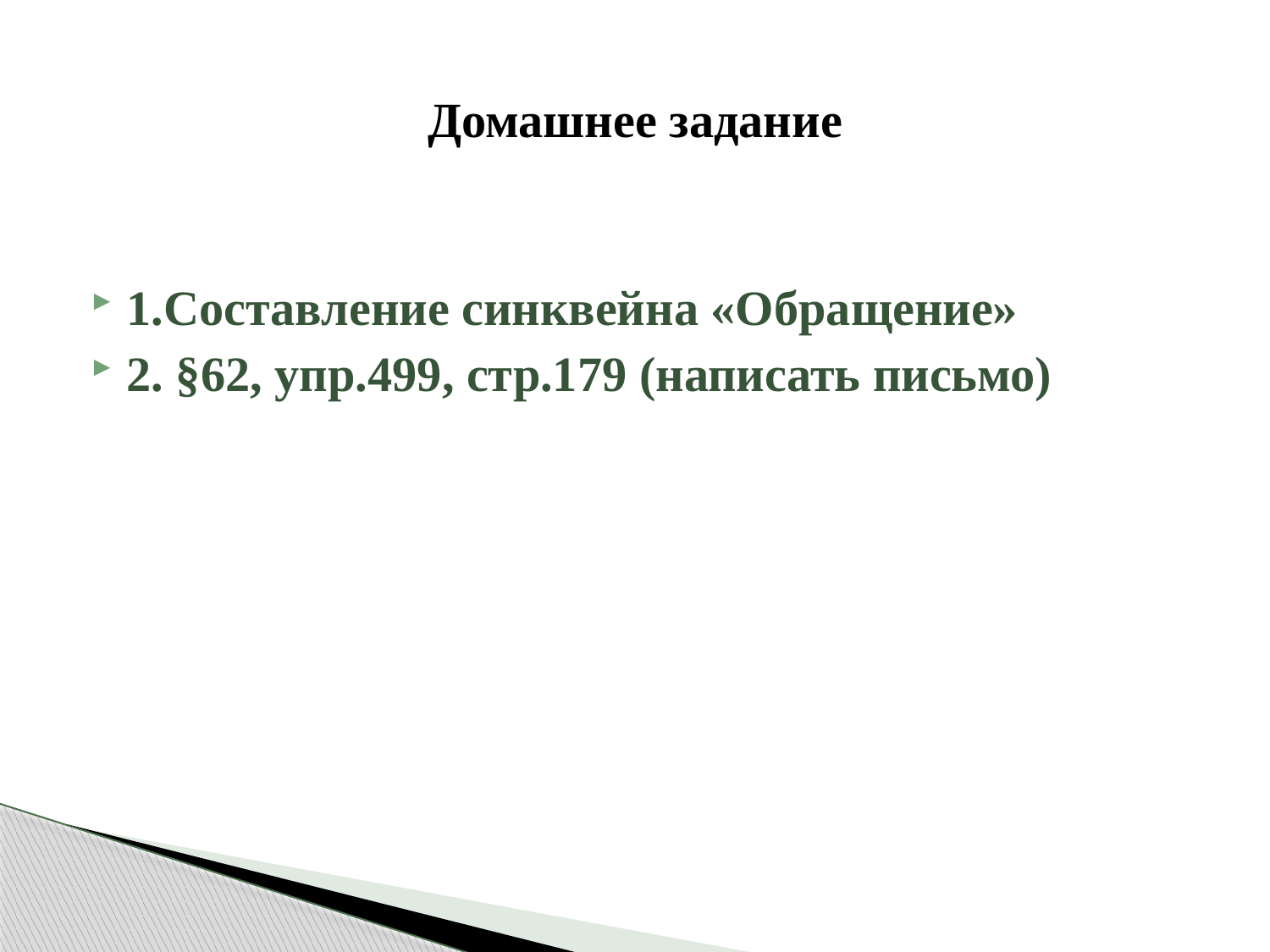

# Домашнее задание

1.Составление синквейна «Обращение»
2. §62, упр.499, стр.179 (написать письмо)